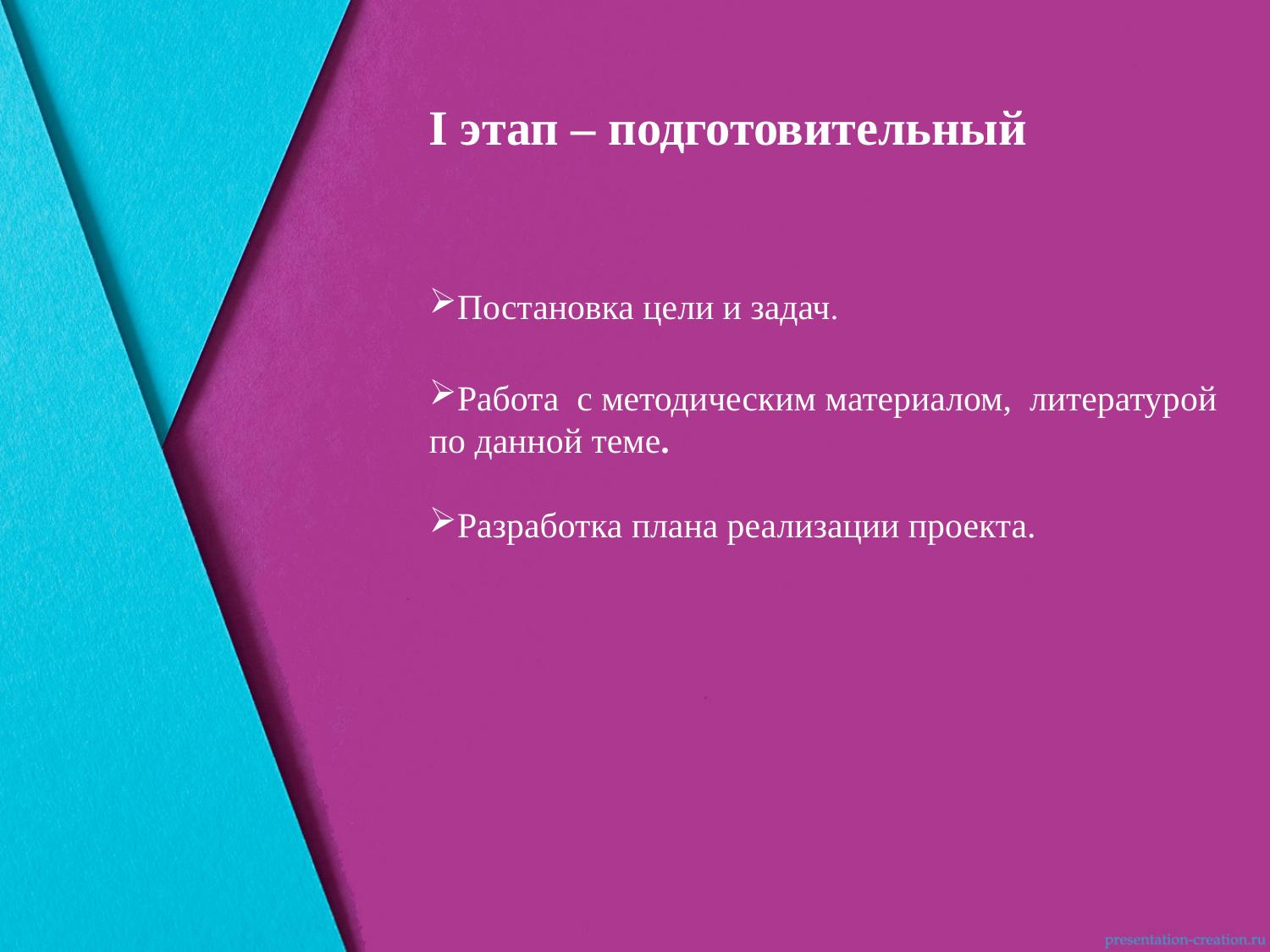

I этап – подготовительный
Постановка цели и задач.

Работа  с методическим материалом,  литературой по данной теме.

Разработка плана реализации проекта.